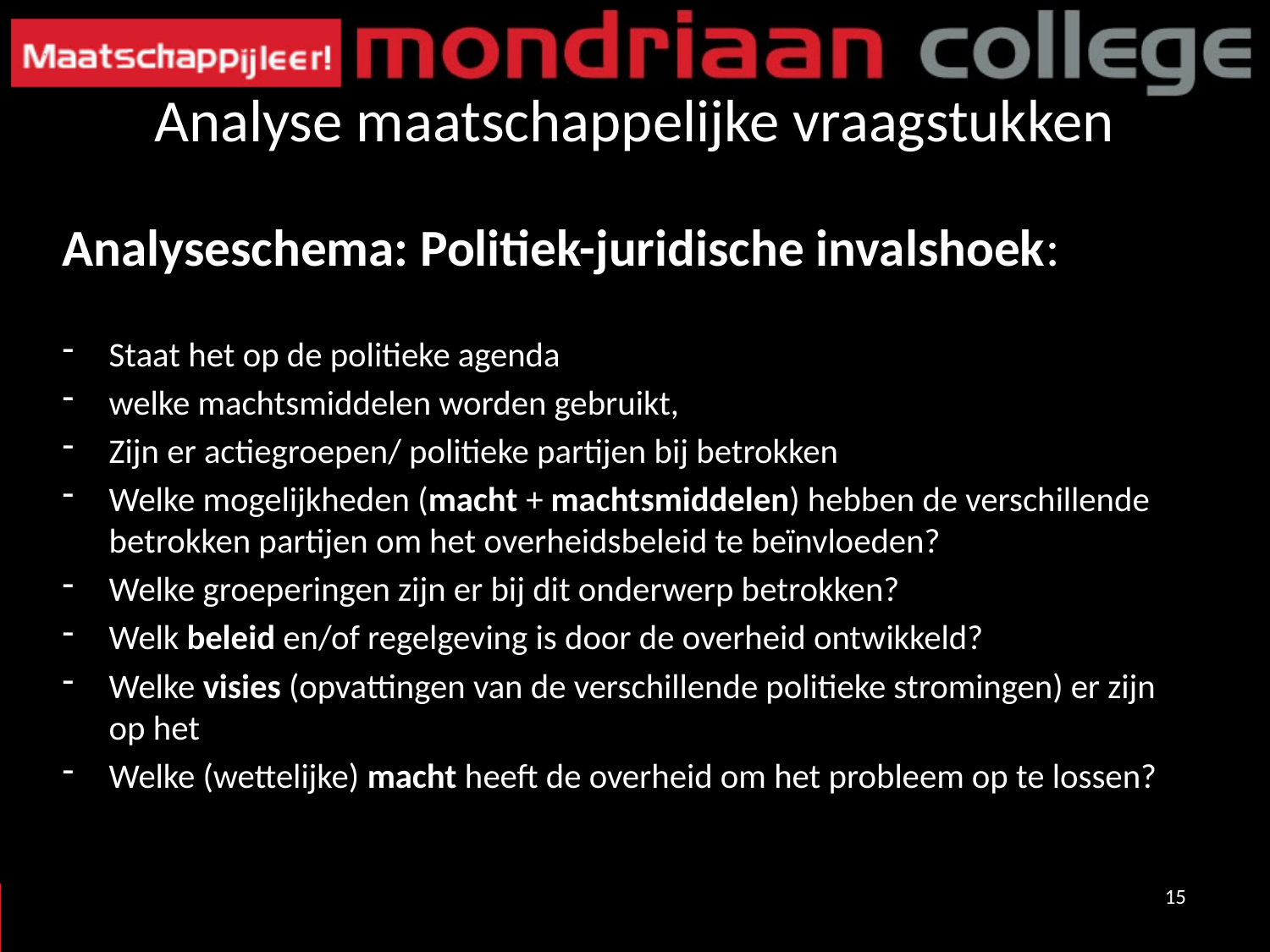

# Analyse maatschappelijke vraagstukken
Analyseschema: Politiek-juridische invalshoek:

Staat het op de politieke agenda
welke machtsmiddelen worden gebruikt,
Zijn er actiegroepen/ politieke partijen bij betrokken
Welke mogelijkheden (macht + machtsmiddelen) hebben de verschillende   betrokken partijen om het overheidsbeleid te beïnvloeden?
Welke groeperingen zijn er bij dit onderwerp betrokken?
Welk beleid en/of regelgeving is door de overheid ontwikkeld?
Welke visies (opvattingen van de verschillende politieke stromingen) er zijn op het
Welke (wettelijke) macht heeft de overheid om het probleem op te lossen?
15